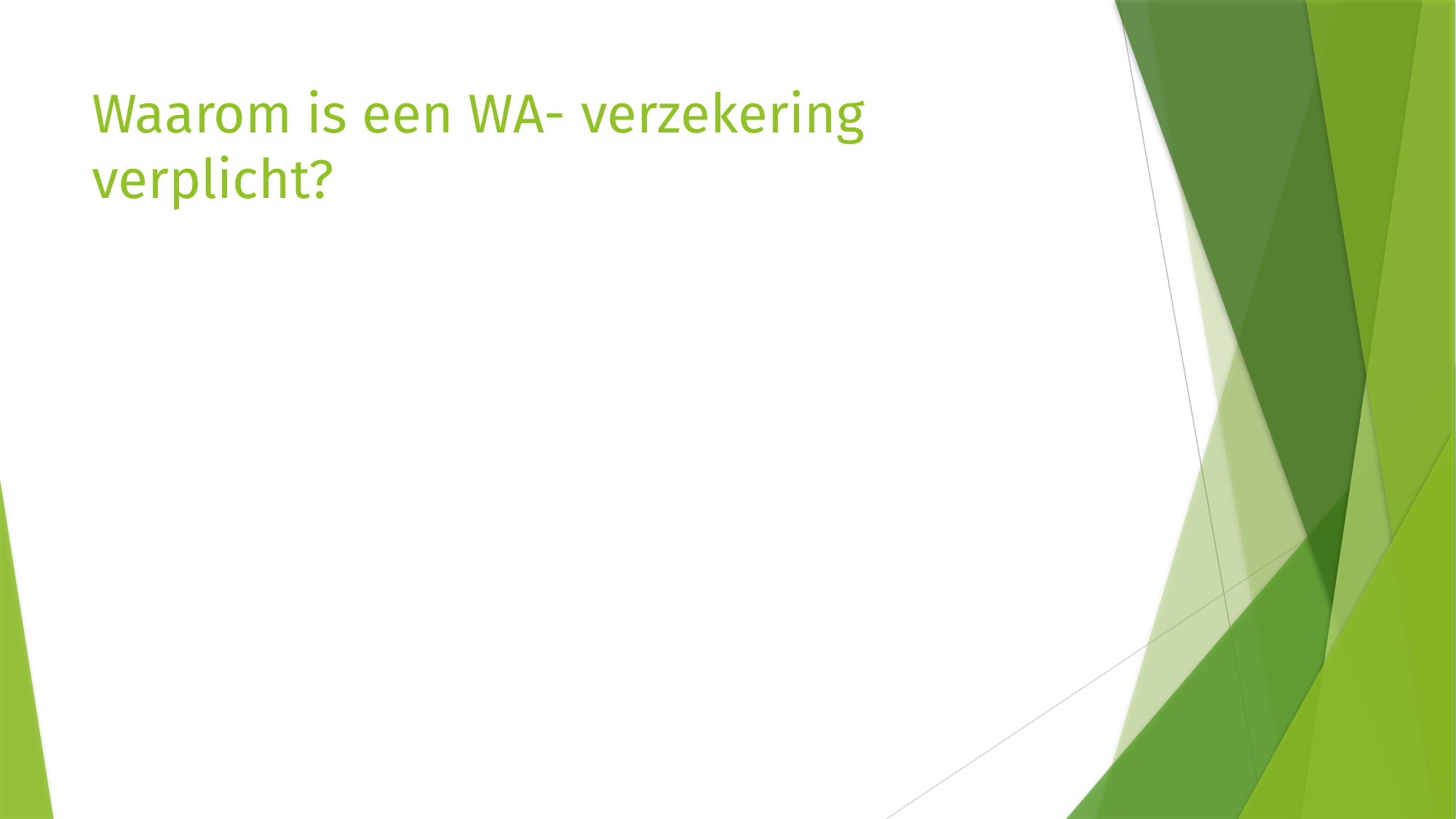

# Waarom is een WA- verzekering verplicht?